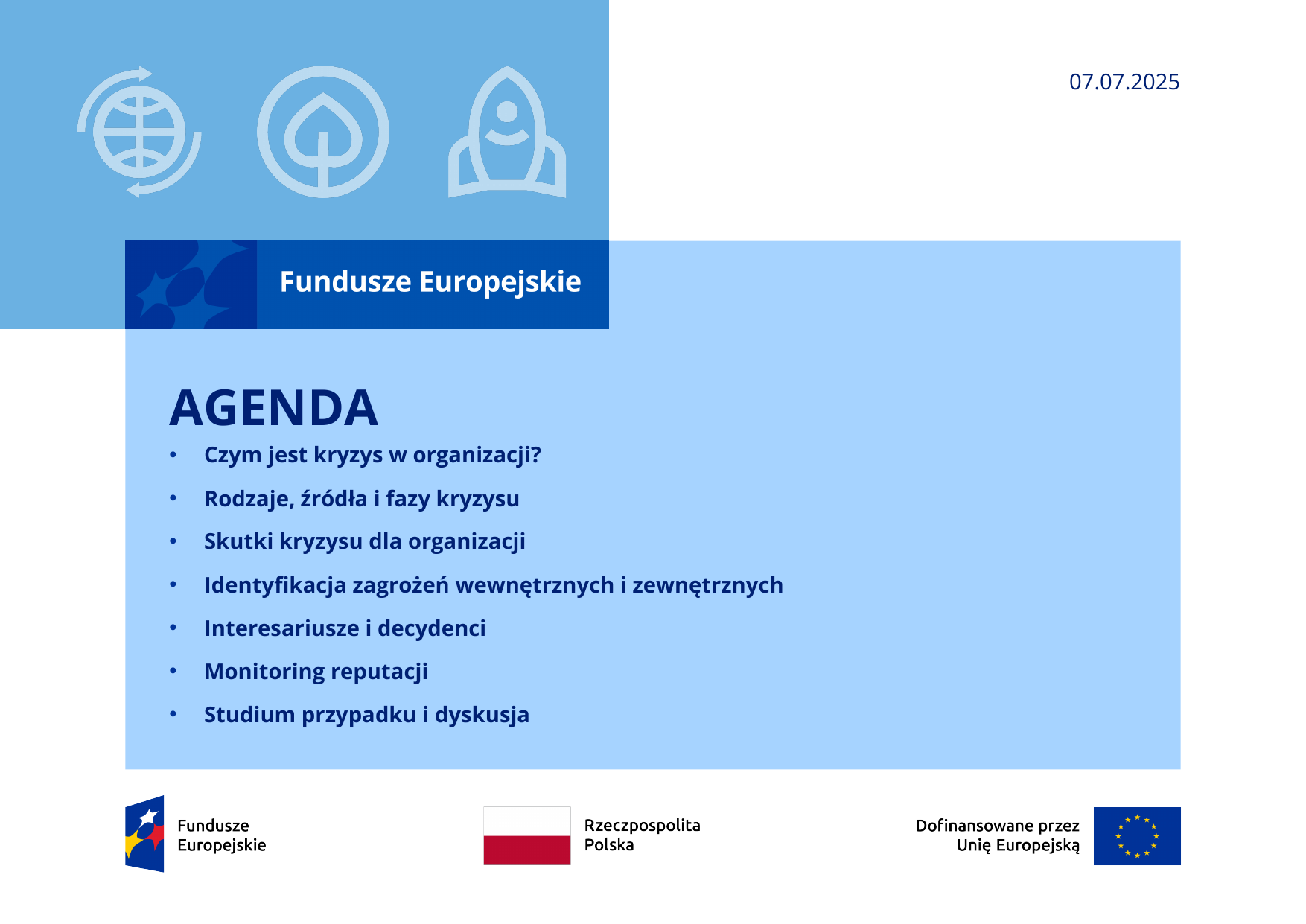

07.07.2025
# AGENDA
Czym jest kryzys w organizacji?
Rodzaje, źródła i fazy kryzysu
Skutki kryzysu dla organizacji
Identyfikacja zagrożeń wewnętrznych i zewnętrznych
Interesariusze i decydenci
Monitoring reputacji
Studium przypadku i dyskusja